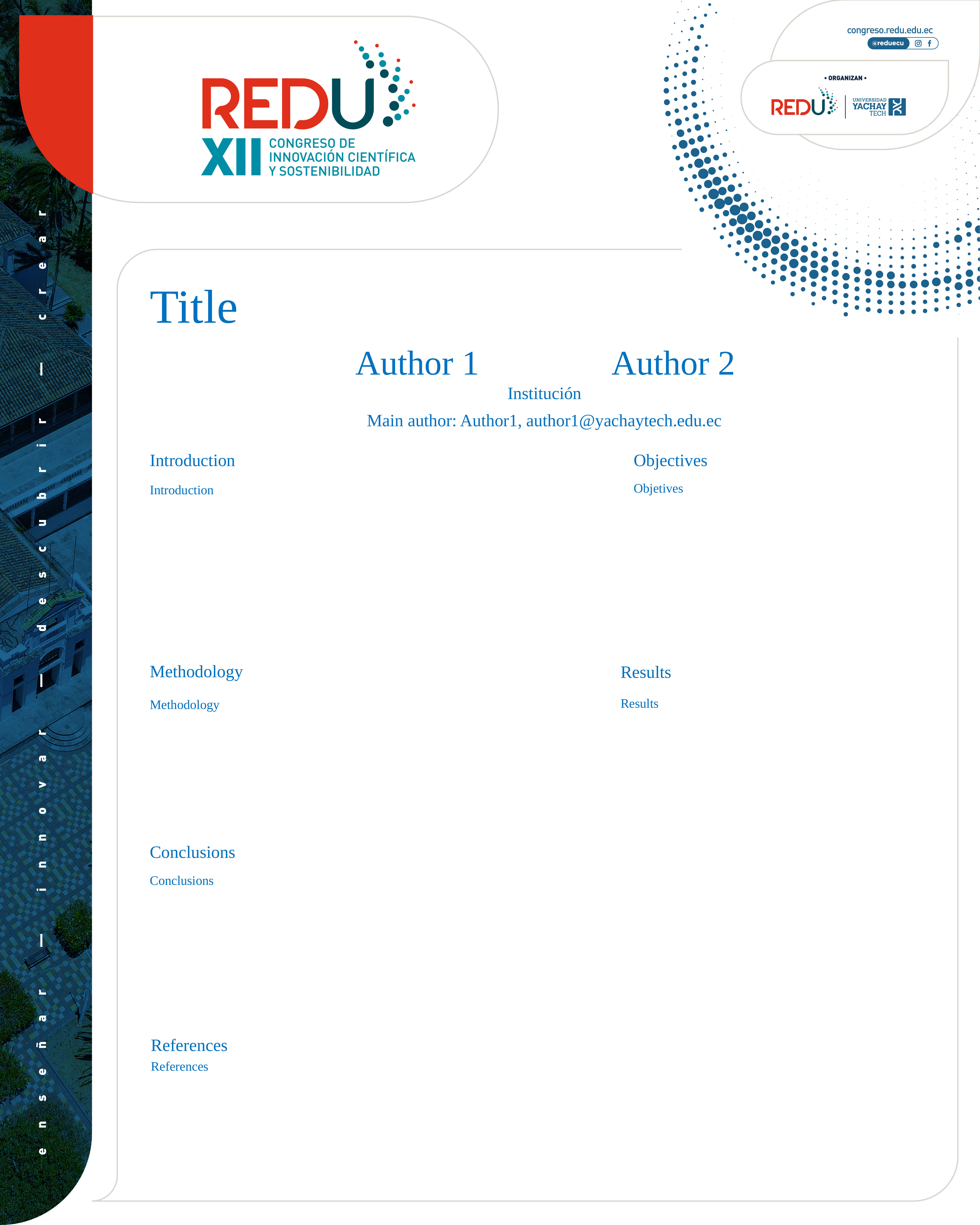

Title
Author 1
Author 2
Institución
Main author: Author1, author1@yachaytech.edu.ec
Introduction
Objectives
Objetives
Introduction
Methodology
Results
Results
Methodology
Conclusions
Conclusions
References
References